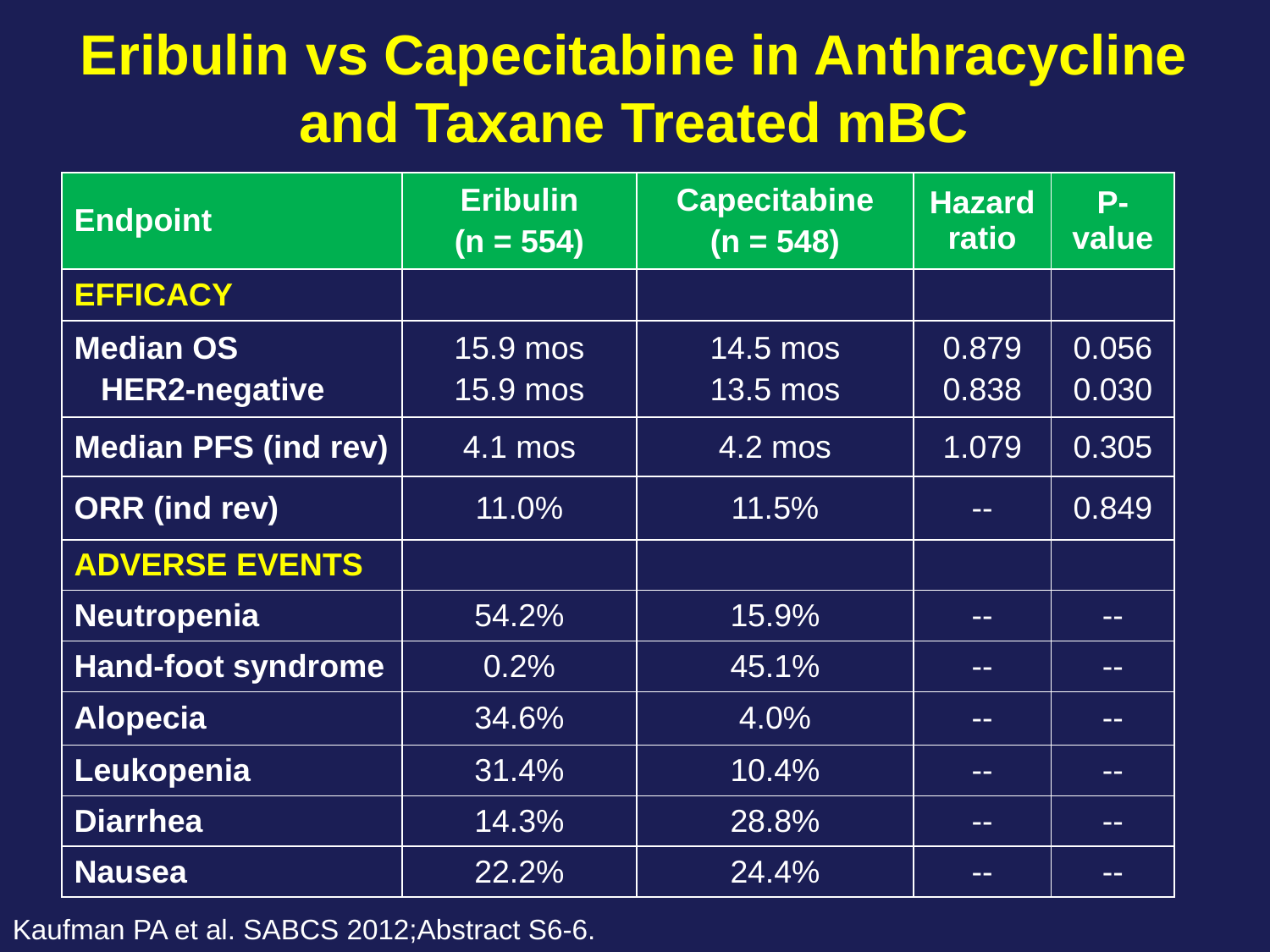

Eribulin vs Capecitabine in Anthracycline and Taxane Treated mBC
| Endpoint | Eribulin (n = 554) | Capecitabine (n = 548) | Hazard ratio | P-value |
| --- | --- | --- | --- | --- |
| EFFICACY |  |  |  |  |
| Median OS HER2-negative | 15.9 mos 15.9 mos | 14.5 mos 13.5 mos | 0.879 0.838 | 0.056 0.030 |
| Median PFS (ind rev) | 4.1 mos | 4.2 mos | 1.079 | 0.305 |
| ORR (ind rev) | 11.0% | 11.5% | -- | 0.849 |
| ADVERSE EVENTS |  |  |  |  |
| Neutropenia | 54.2% | 15.9% | -- | -- |
| Hand-foot syndrome | 0.2% | 45.1% | -- | -- |
| Alopecia | 34.6% | 4.0% | -- | -- |
| Leukopenia | 31.4% | 10.4% | -- | -- |
| Diarrhea | 14.3% | 28.8% | -- | -- |
| Nausea | 22.2% | 24.4% | -- | -- |

Kaufman PA et al. SABCS 2012;Abstract S6-6.